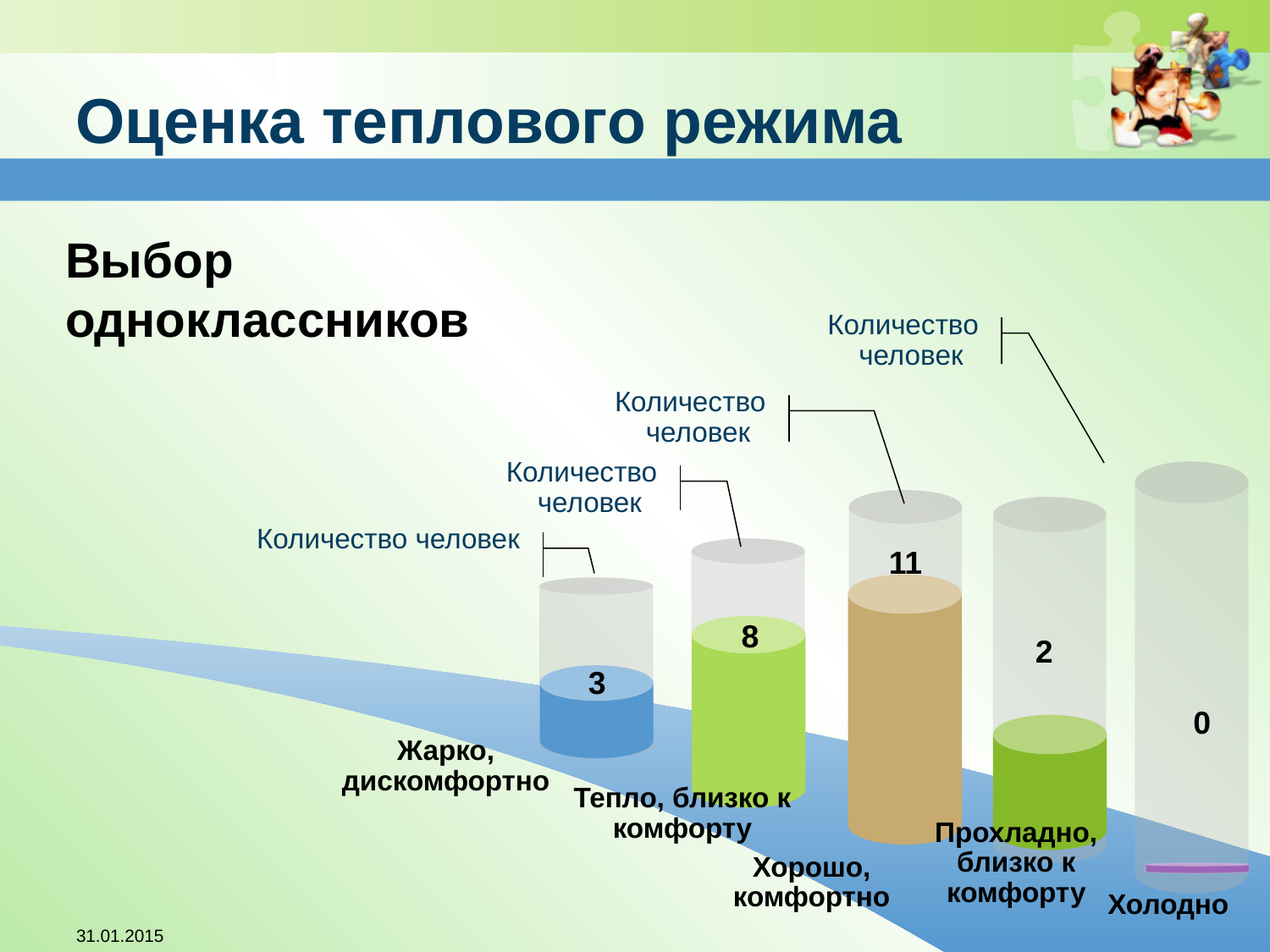

# Оценка теплового режима
Выбор одноклассников
Количество человек
Количество человек

Количество человек

Количество человек
11

8

2

3

0

Жарко,
дискомфортно
Тепло, близко к комфорту
Прохладно, близко к комфорту
Хорошо, комфортно

Холодно
31.01.2015
8